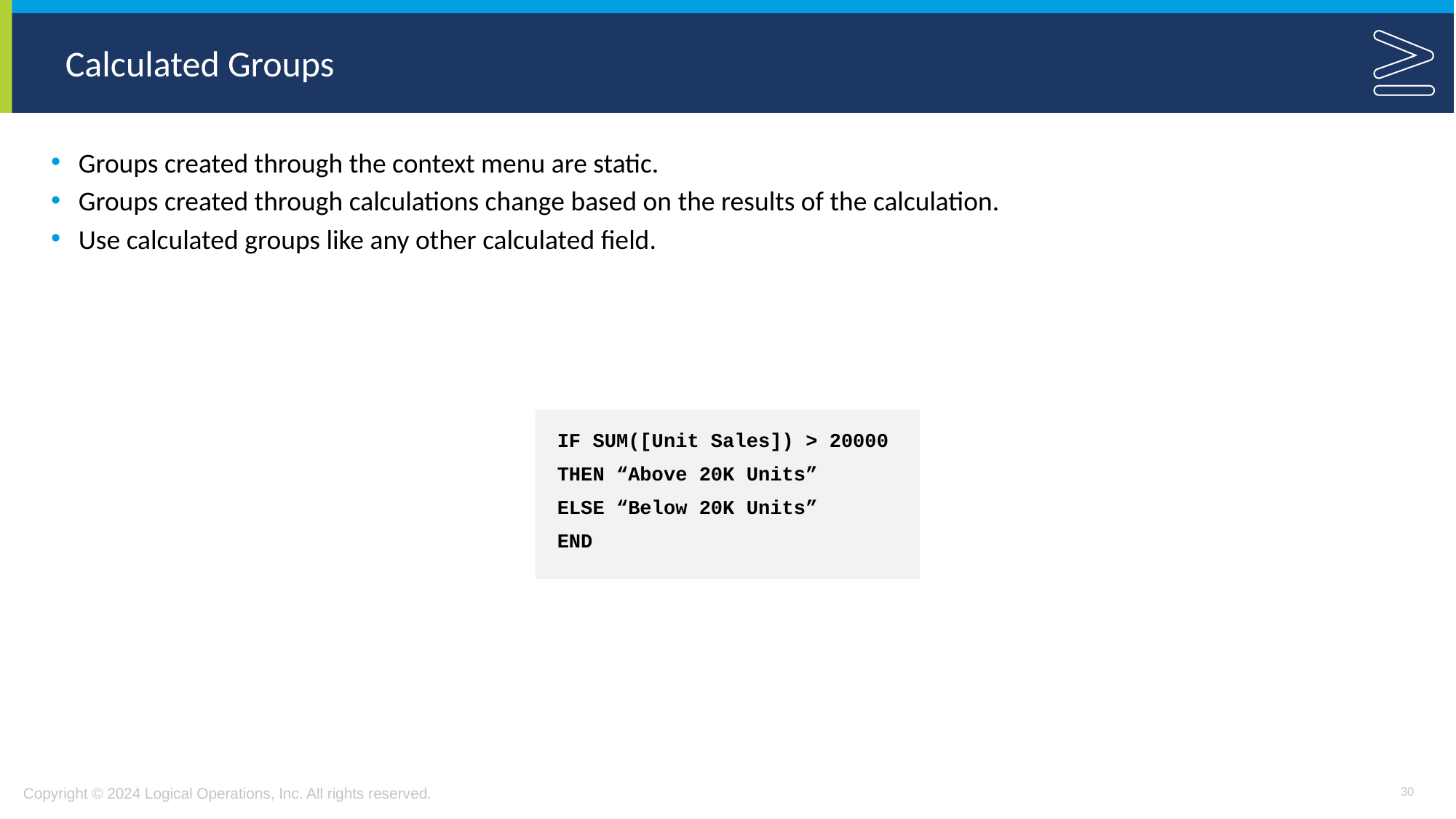

# Calculated Groups
Groups created through the context menu are static.
Groups created through calculations change based on the results of the calculation.
Use calculated groups like any other calculated field.

IF SUM([Unit Sales]) > 20000
THEN “Above 20K Units”
ELSE “Below 20K Units”
END
30